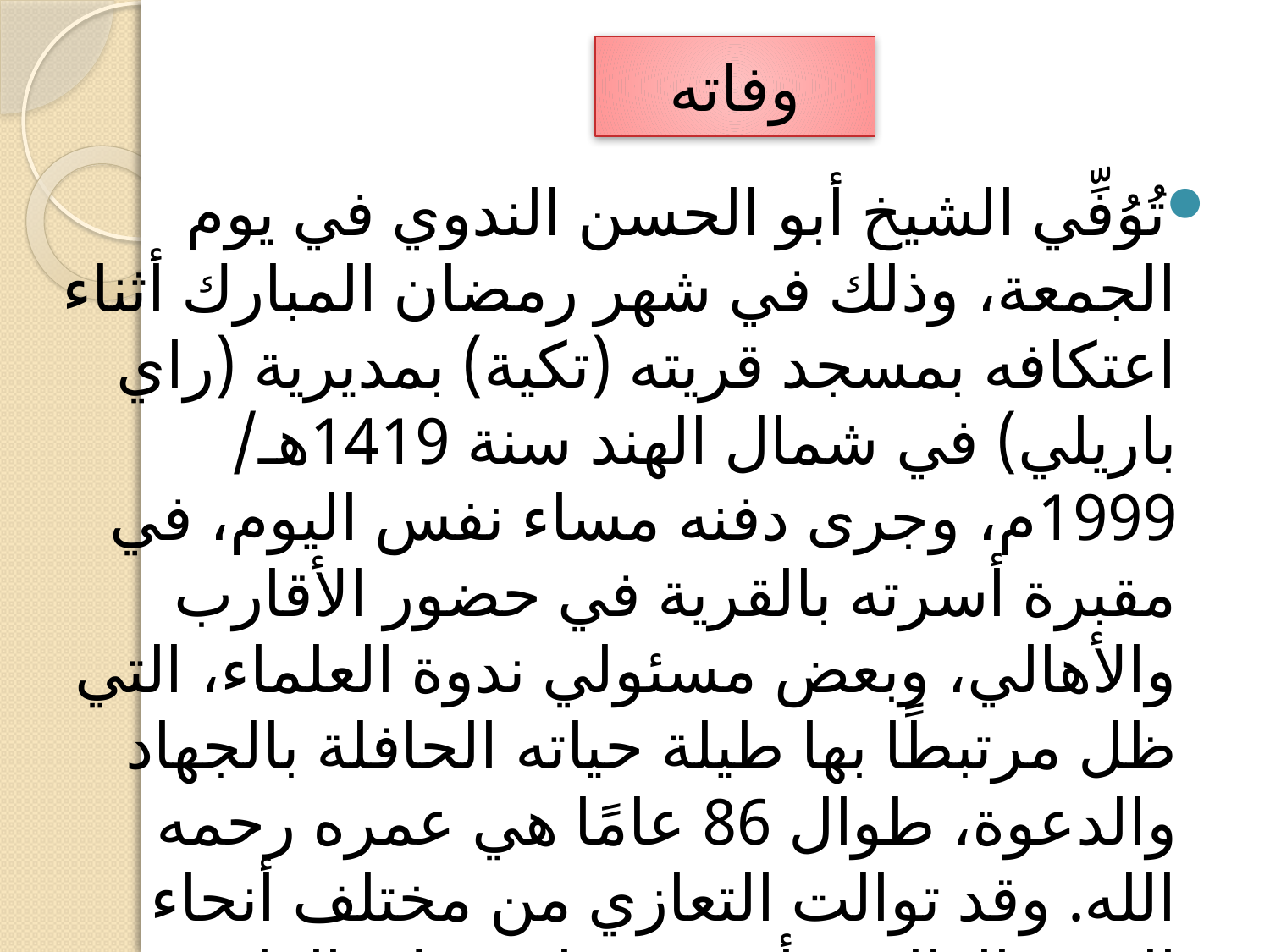

# وفاته
تُوُفِّي الشيخ أبو الحسن الندوي في يوم الجمعة، وذلك في شهر رمضان المبارك أثناء اعتكافه بمسجد قريته (تكية) بمديرية (راي باريلي) في شمال الهند سنة 1419هـ/ 1999م، وجرى دفنه مساء نفس اليوم، في مقبرة أسرته بالقرية في حضور الأقارب والأهالي، وبعض مسئولي ندوة العلماء، التي ظل مرتبطًا بها طيلة حياته الحافلة بالجهاد والدعوة، طوال 86 عامًا هي عمره رحمه الله. وقد توالت التعازي من مختلف أنحاء الهند والعالم، وأقيمت عليه صلاة الغائب في مختلف المناطق.